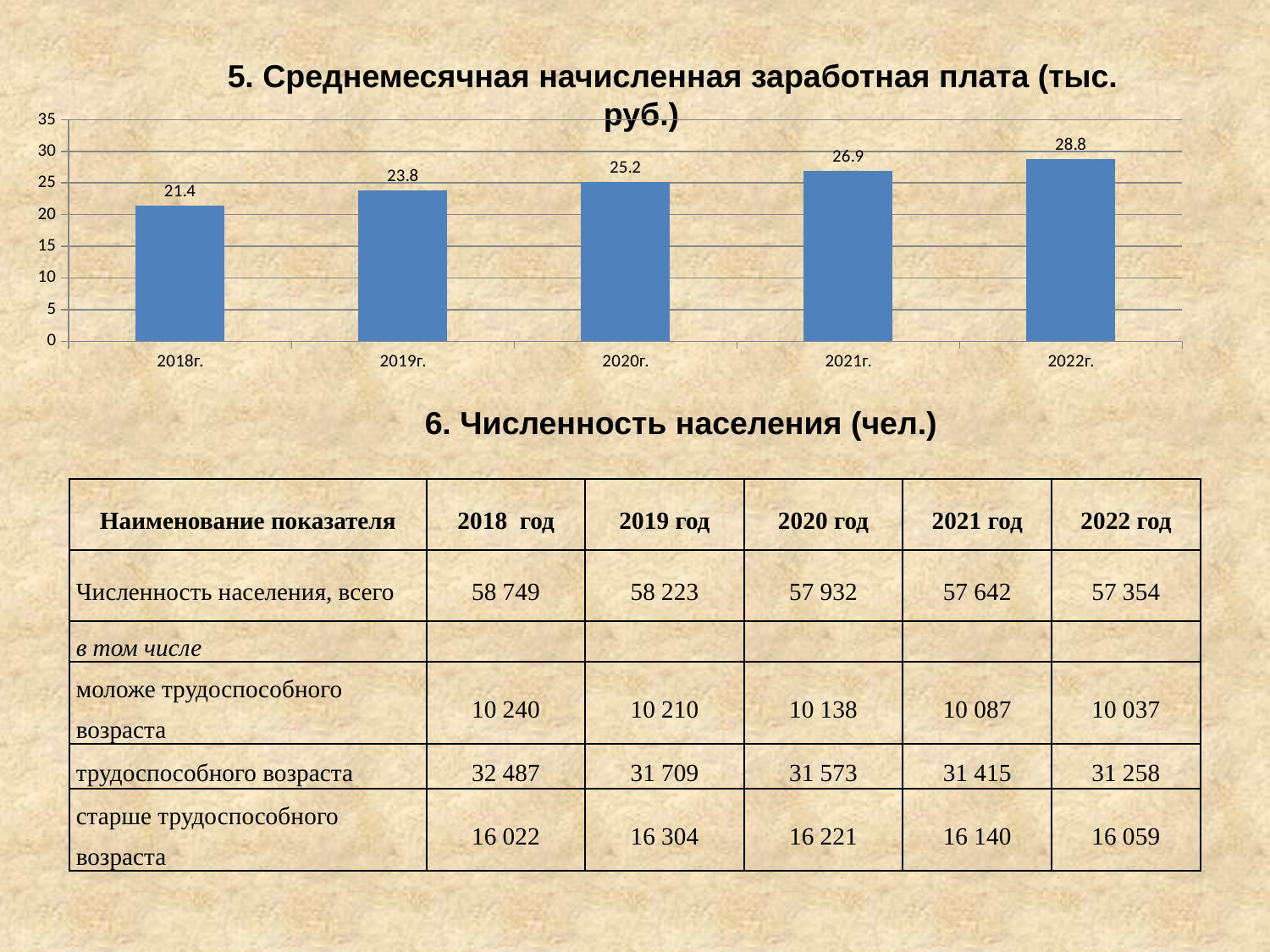

5. Среднемесячная начисленная заработная плата (тыс. руб.)

### Chart

| Category |  |
|---|---|
| 2018г. | 21.4 |
| 2019г. | 23.8 |
| 2020г. | 25.2 |
| 2021г. | 26.9 |
| 2022г. | 28.8 |
6. Численность населения (чел.)
| Наименование показателя | 2018 год | 2019 год | 2020 год | 2021 год | 2022 год |
| --- | --- | --- | --- | --- | --- |
| Численность населения, всего | 58 749 | 58 223 | 57 932 | 57 642 | 57 354 |
| в том числе |  |  |  |  |  |
| моложе трудоспособного возраста | 10 240 | 10 210 | 10 138 | 10 087 | 10 037 |
| трудоспособного возраста | 32 487 | 31 709 | 31 573 | 31 415 | 31 258 |
| старше трудоспособного возраста | 16 022 | 16 304 | 16 221 | 16 140 | 16 059 |